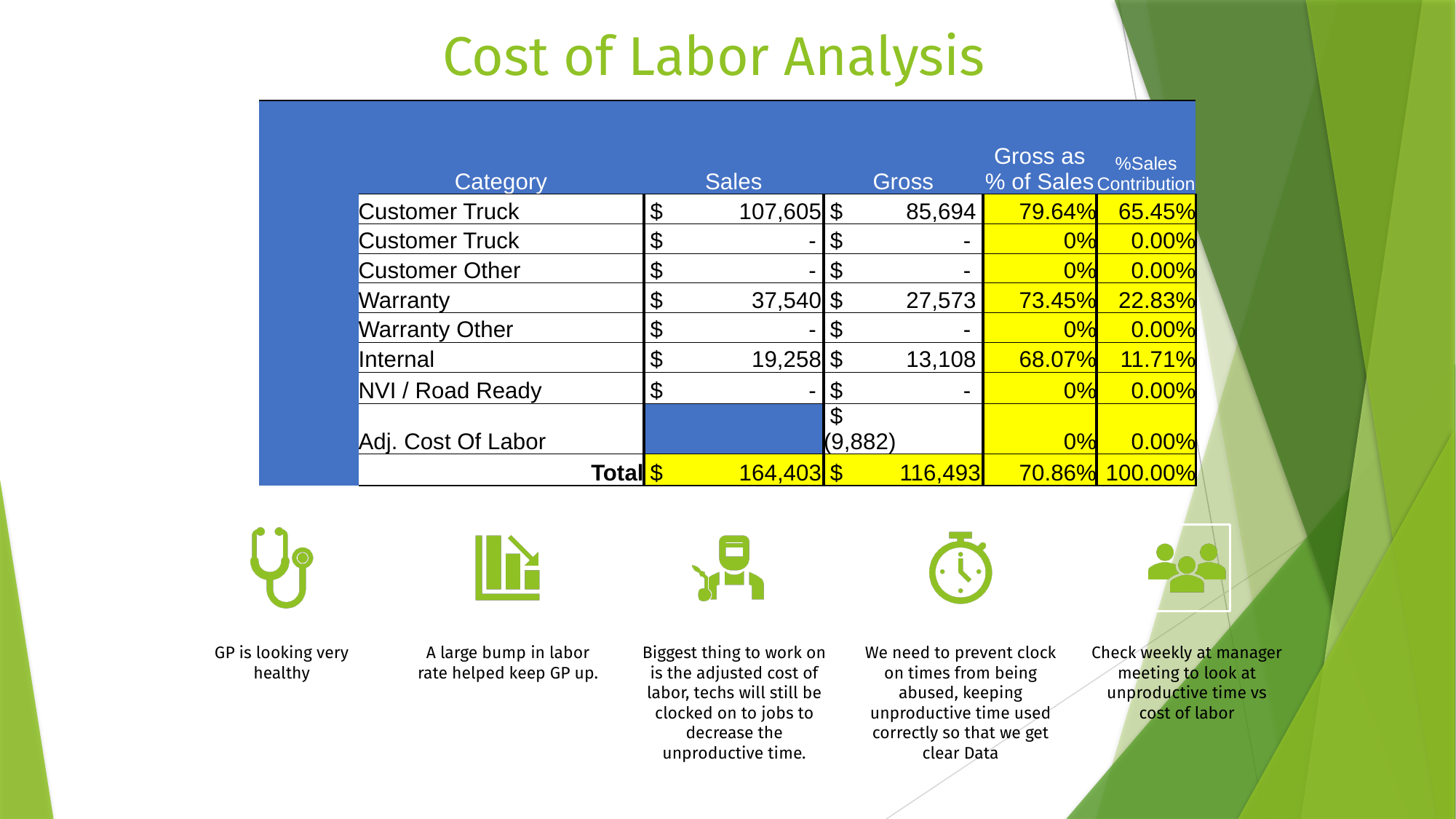

# Cost of Labor Analysis
|  | Category | Sales | Gross | Gross as % of Sales | %Sales Contribution |
| --- | --- | --- | --- | --- | --- |
|  | Customer Truck | $ 107,605 | $ 85,694 | 79.64% | 65.45% |
|  | Customer Truck | $ - | $ - | 0% | 0.00% |
|  | Customer Other | $ - | $ - | 0% | 0.00% |
|  | Warranty | $ 37,540 | $ 27,573 | 73.45% | 22.83% |
|  | Warranty Other | $ - | $ - | 0% | 0.00% |
|  | Internal | $ 19,258 | $ 13,108 | 68.07% | 11.71% |
|  | NVI / Road Ready | $ - | $ - | 0% | 0.00% |
|  | Adj. Cost Of Labor |  | $ (9,882) | 0% | 0.00% |
|  | Total | $ 164,403 | $ 116,493 | 70.86% | 100.00% |
GP is looking very healthy
A large bump in labor rate helped keep GP up.
Biggest thing to work on is the adjusted cost of labor, techs will still be clocked on to jobs to decrease the unproductive time.
We need to prevent clock on times from being abused, keeping unproductive time used correctly so that we get clear Data
Check weekly at manager meeting to look at unproductive time vs cost of labor